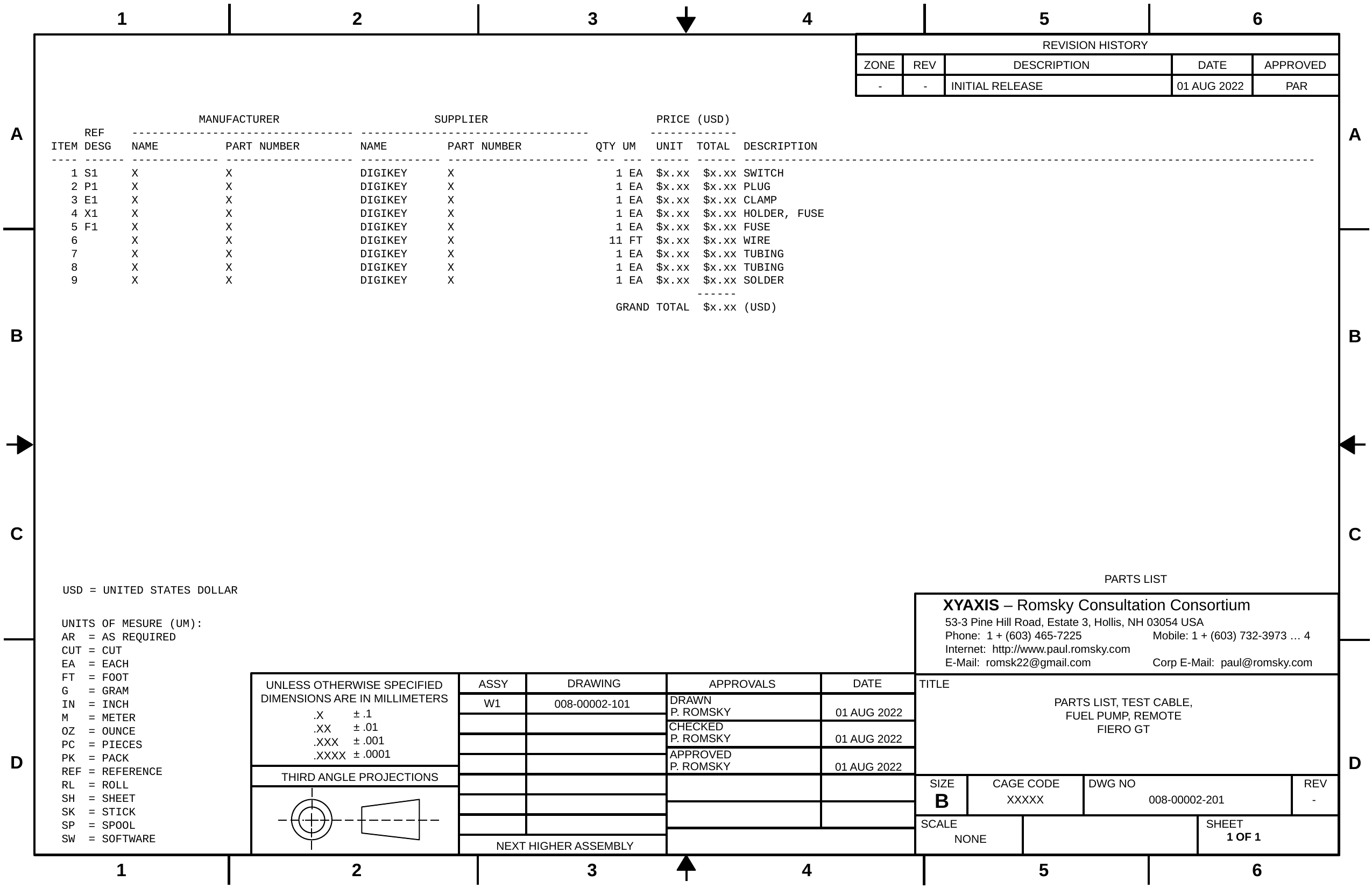

-
-
INITIAL RELEASE
01 AUG 2022
PAR
                      MANUFACTURER                       SUPPLIER                         PRICE (USD)
     REF    --------------------------------- ----------------------------------         -------------
ITEM DESG   NAME          PART NUMBER         NAME         PART NUMBER           QTY UM   UNIT  TOTAL  DESCRIPTION
---- ------ ------------- ------------------- ------------ --------------------- --- --- ------ ------ -------------------------------------------------------------------------------------
   1 S1     X             X                   DIGIKEY      X                        1 EA  $x.xx  $x.xx SWITCH
   2 P1     X             X                   DIGIKEY      X                        1 EA  $x.xx  $x.xx PLUG
   3 E1     X             X                   DIGIKEY      X                        1 EA  $x.xx  $x.xx CLAMP
   4 X1     X             X                   DIGIKEY      X                        1 EA  $x.xx  $x.xx HOLDER, FUSE
   5 F1     X             X                   DIGIKEY      X                        1 EA  $x.xx  $x.xx FUSE
   6        X             X                   DIGIKEY      X                       11 FT  $x.xx  $x.xx WIRE
   7        X             X                   DIGIKEY      X                        1 EA  $x.xx  $x.xx TUBING
   8        X             X                   DIGIKEY      X                        1 EA  $x.xx  $x.xx TUBING
   9        X             X                   DIGIKEY      X                        1 EA  $x.xx  $x.xx SOLDER
                                                                                                ------
                                                                                    GRAND TOTAL  $x.xx (USD)
PARTS LIST
USD = UNITED STATES DOLLAR

UNITS OF MESURE (UM):
AR  = AS REQUIRED
CUT = CUT
EA  = EACH
FT  = FOOT
G   = GRAM
IN  = INCH
M   = METER
OZ  = OUNCE
PC  = PIECES
PK  = PACK
REF = REFERENCE
RL  = ROLL
SH  = SHEET
SK  = STICK
SP  = SPOOL
SW  = SOFTWARE
PARTS LIST, TEST CABLE,
FUEL PUMP, REMOTE
FIERO GT
W1
008-00002-101
P. ROMSKY
01 AUG 2022
P. ROMSKY
01 AUG 2022
P. ROMSKY
01 AUG 2022
XXXXX
008-00002-201
-
NONE